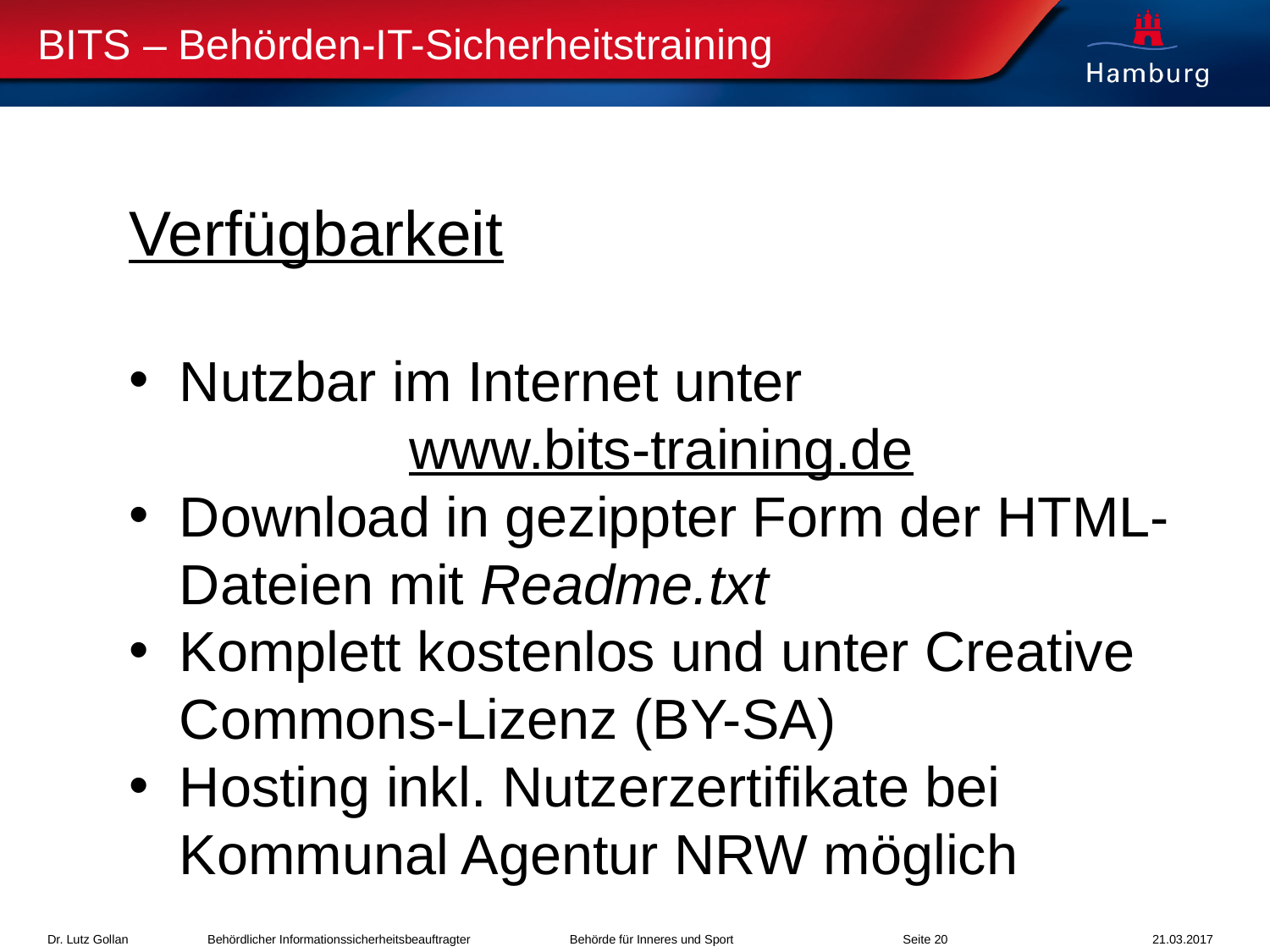

Verfügbarkeit

Nutzbar im Internet unter
www.bits-training.de
Download in gezippter Form der HTML-
Dateien mit Readme.txt
Komplett kostenlos und unter Creative Commons-Lizenz (BY-SA)
Hosting inkl. Nutzerzertifikate bei Kommunal Agentur NRW möglich